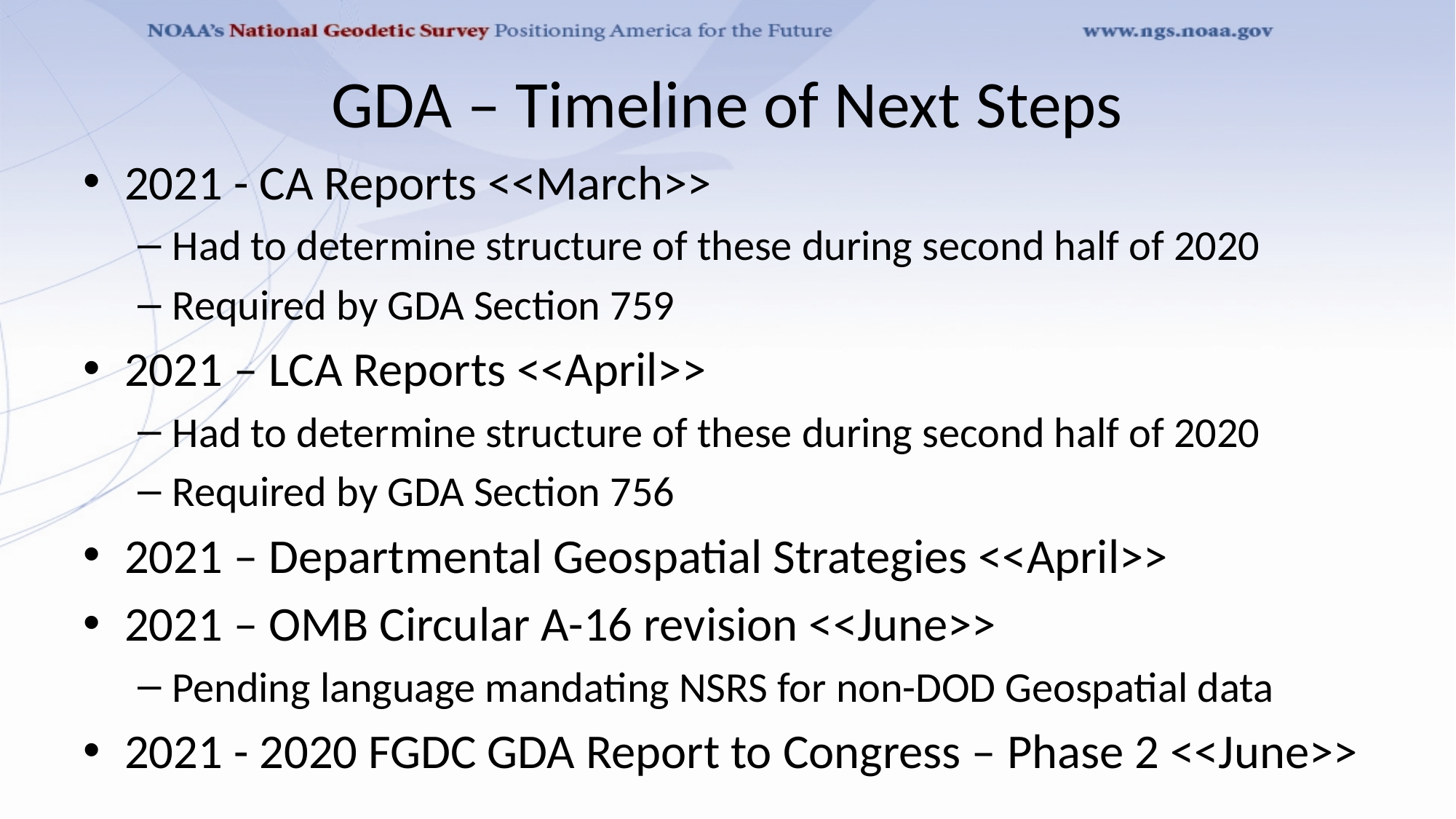

# GDA – Timeline of Next Steps
2021 - CA Reports <<March>>
Had to determine structure of these during second half of 2020
Required by GDA Section 759
2021 – LCA Reports <<April>>
Had to determine structure of these during second half of 2020
Required by GDA Section 756
2021 – Departmental Geospatial Strategies <<April>>
2021 – OMB Circular A-16 revision <<June>>
Pending language mandating NSRS for non-DOD Geospatial data
2021 - 2020 FGDC GDA Report to Congress – Phase 2 <<June>>